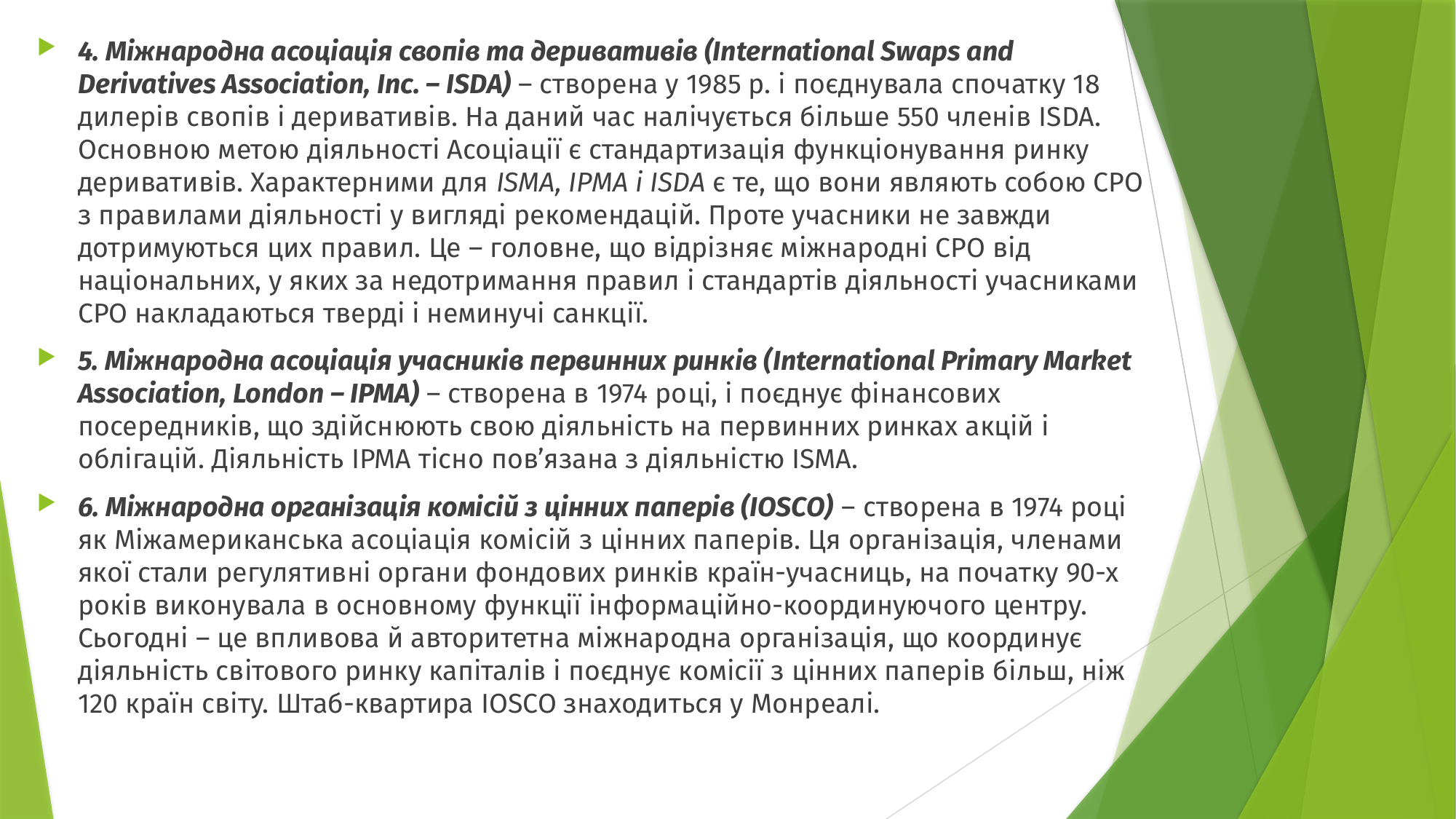

4. Міжнародна асоціація свопів та деривативів (International Swaps and Derivatives Association, Inc. – ISDA) – створена у 1985 р. і поєднувала спочатку 18 дилерів свопів і деривативів. На даний час налічується більше 550 членів ISDA. Основною метою діяльності Асоціації є стандартизація функціонування ринку деривативів. Характерними для ISMA, IPMA і ISDA є те, що вони являють собою СРО з правилами діяльності у вигляді рекомендацій. Проте учасники не завжди дотримуються цих правил. Це – головне, що відрізняє міжнародні СРО від національних, у яких за недотримання правил і стандартів діяльності учасниками СРО накладаються тверді і неминучі санкції.
5. Міжнародна асоціація учасників первинних ринків (International Primary Market Association, London – IPMA) – створена в 1974 році, і поєднує фінансових посередників, що здійснюють свою діяльність на первинних ринках акцій і облігацій. Діяльність IPMA тісно пов’язана з діяльністю ISMA.
6. Міжнародна організація комісій з цінних паперів (IOSCO) – створена в 1974 році як Міжамериканська асоціація комісій з цінних паперів. Ця організація, членами якої стали регулятивні органи фондових ринків країн-учасниць, на початку 90-х років виконувала в основному функції інформаційно-координуючого центру. Сьогодні – це впливова й авторитетна міжнародна організація, що координує діяльність світового ринку капіталів і поєднує комісії з цінних паперів більш, ніж 120 країн світу. Штаб-квартира IOSCO знаходиться у Монреалі.